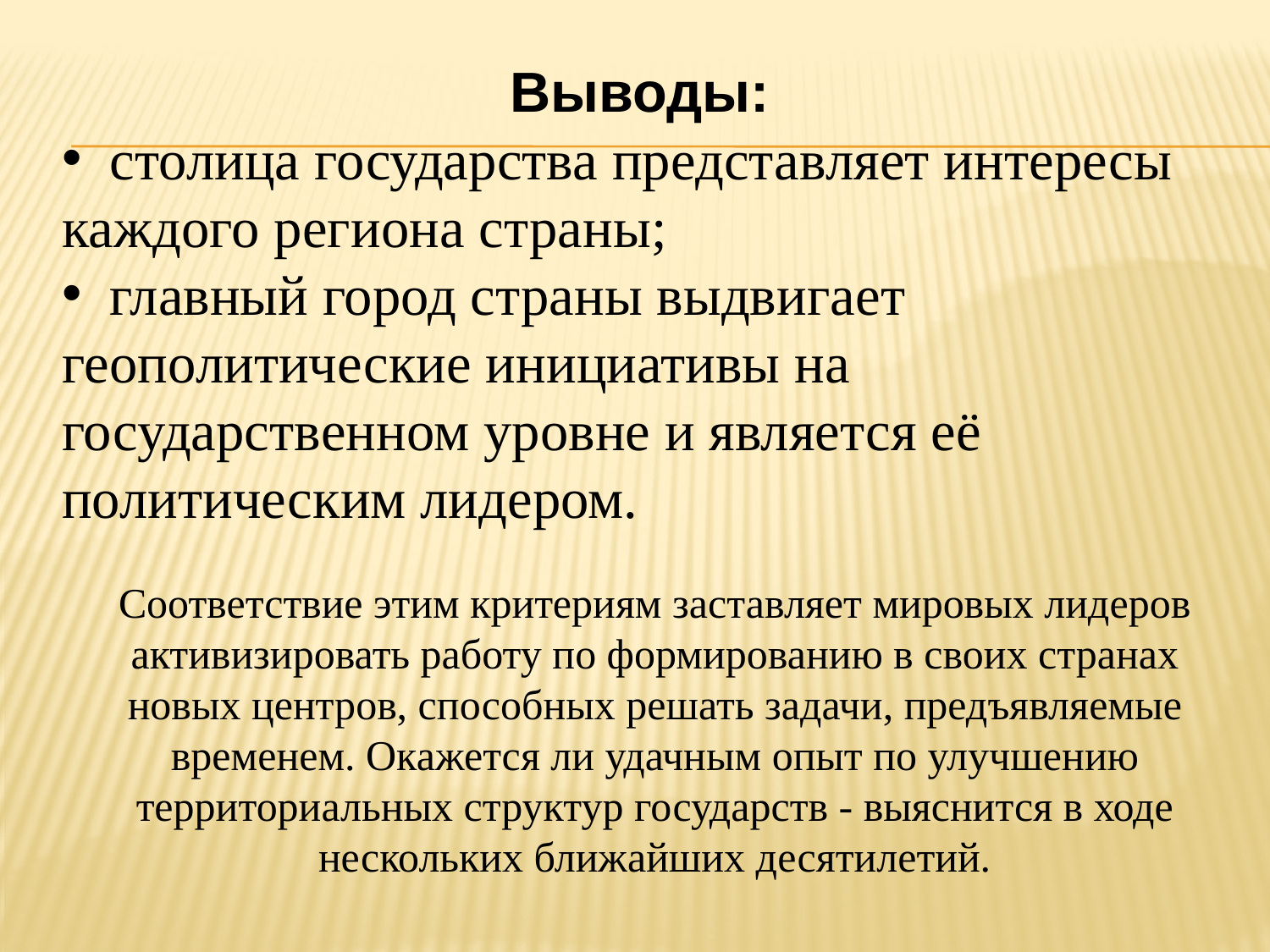

Выводы:
  столица государства представляет интересы каждого региона страны;
  главный город страны выдвигает геополитические инициативы на государственном уровне и является её политическим лидером.

Соответствие этим критериям заставляет мировых лидеров активизировать работу по формированию в своих странах новых центров, способных решать задачи, предъявляемые временем. Окажется ли удачным опыт по улучшению территориальных структур государств - выяснится в ходе нескольких ближайших десятилетий.